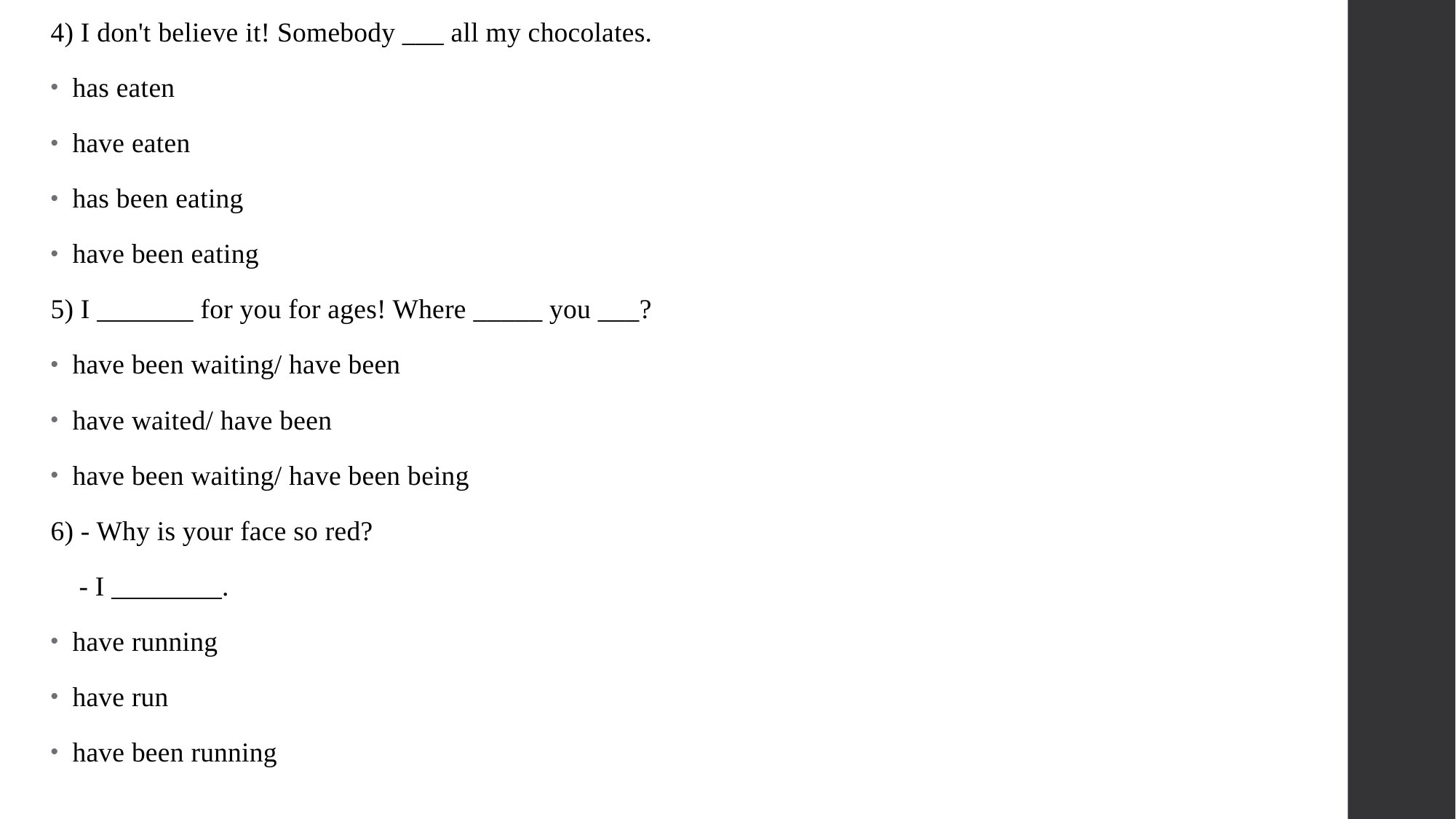

4) I don't believe it! Somebody ___ all my chocolates.
has eaten
have eaten
has been eating
have been eating
5) I _______ for you for ages! Where _____ you ___?
have been waiting/ have been
have waited/ have been
have been waiting/ have been being
6) - Why is your face so red?
    - I ________.
have running
have run
have been running